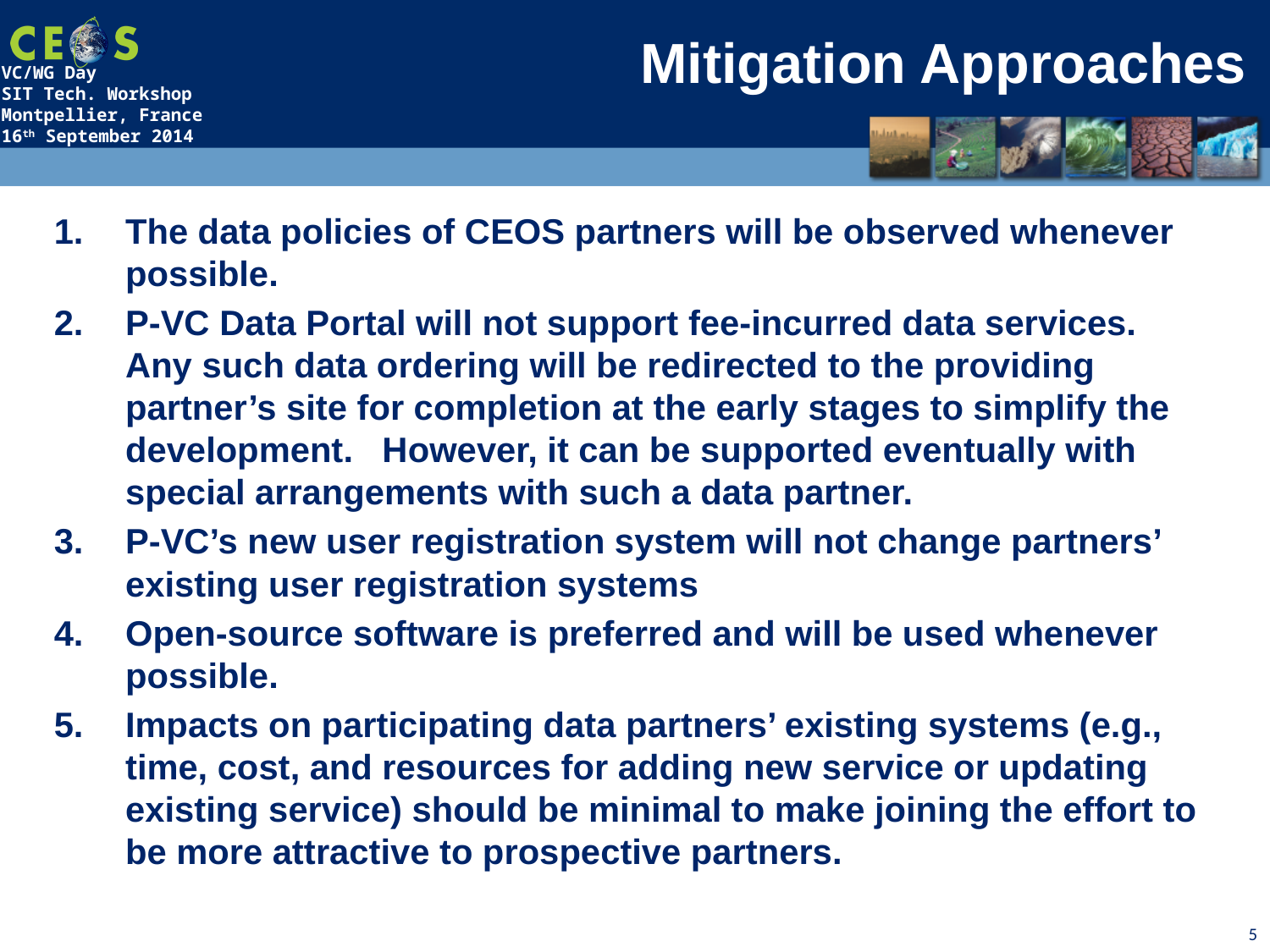

# Mitigation Approaches
The data policies of CEOS partners will be observed whenever possible.
P-VC Data Portal will not support fee-incurred data services.  Any such data ordering will be redirected to the providing partner’s site for completion at the early stages to simplify the development.   However, it can be supported eventually with special arrangements with such a data partner.
P-VC’s new user registration system will not change partners’ existing user registration systems
Open-source software is preferred and will be used whenever possible.
Impacts on participating data partners’ existing systems (e.g., time, cost, and resources for adding new service or updating existing service) should be minimal to make joining the effort to be more attractive to prospective partners.
5